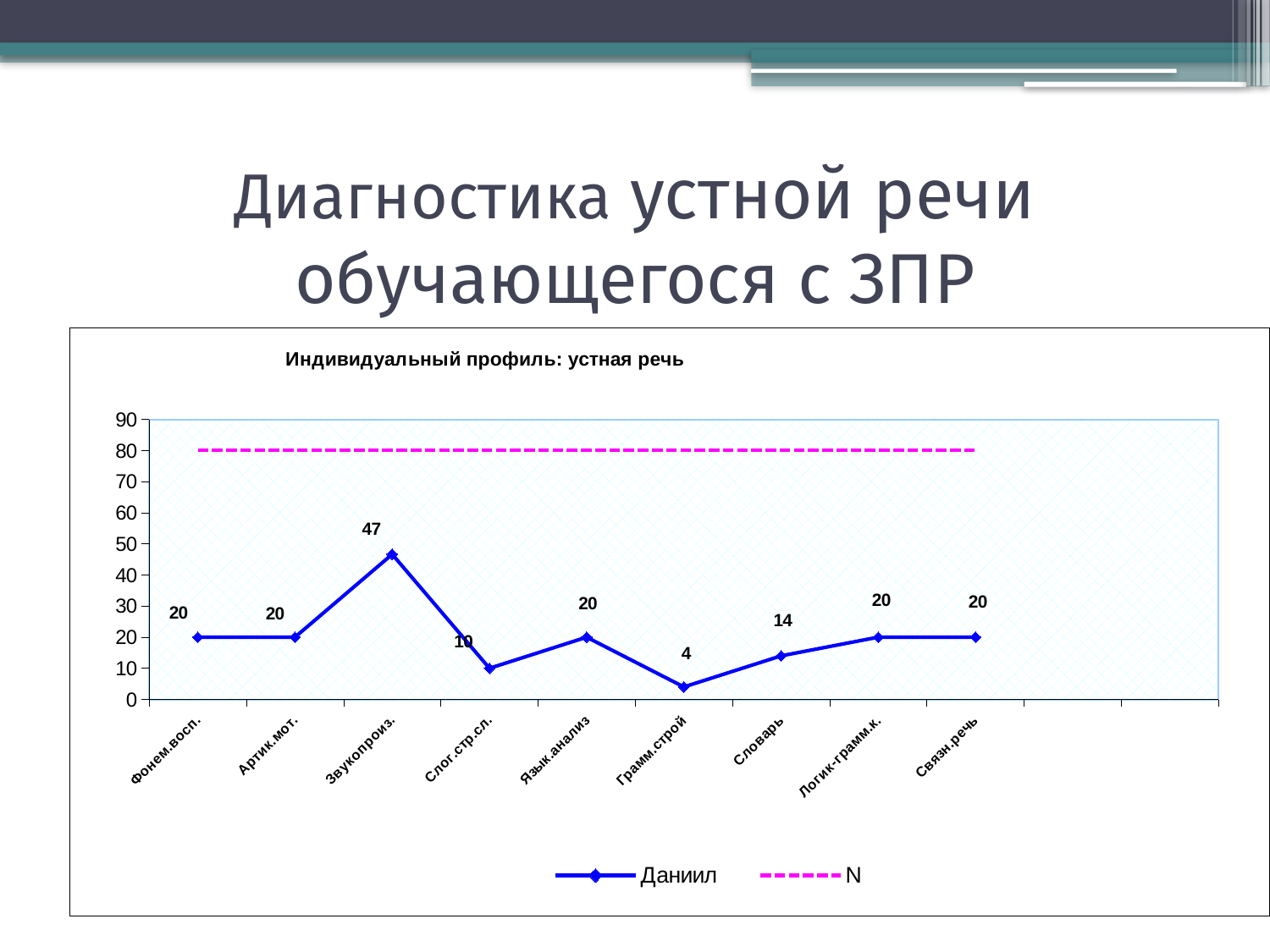

# Диагностика устной речи обучающегося с ЗПР

### Chart: Индивидуальный профиль: устная речь

| Category | Даниил | N |
|---|---|---|
| Фонем.восп. | 20.0 | 80.0 |
| Артик.мот. | 20.0 | 80.0 |
| Звукопроиз. | 46.66666666666662 | 80.0 |
| Слог.стр.сл. | 10.0 | 80.0 |
| Язык.анализ | 20.0 | 80.0 |
| Грамм.строй | 4.0 | 80.0 |
| Словарь | 14.000000000000002 | 80.0 |
| Логик-грамм.к. | 20.0 | 80.0 |
| Связн.речь | 20.0 | 80.0 |